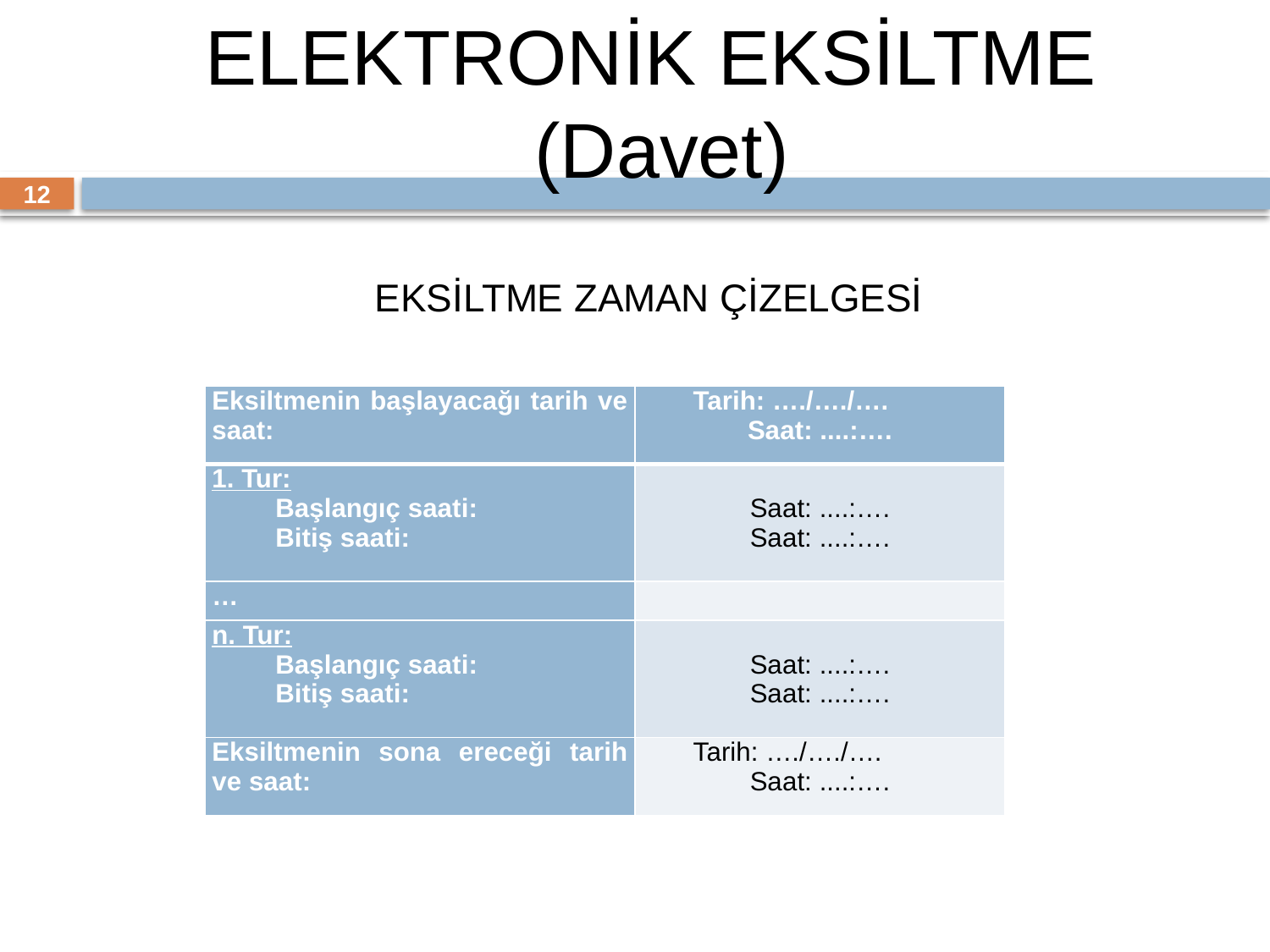

# ELEKTRONİK EKSİLTME (Davet)
EKSİLTME ZAMAN ÇİZELGESİ
12
| Eksiltmenin başlayacağı tarih ve saat: | Tarih: …./…./…. Saat: ....:…. |
| --- | --- |
| 1. Tur: Başlangıç saati: Bitiş saati: | Saat: ....:…. Saat: ....:…. |
| … |  |
| n. Tur: Başlangıç saati: Bitiş saati: | Saat: ....:…. Saat: ....:…. |
| Eksiltmenin sona ereceği tarih ve saat: | Tarih: …./…./…. Saat: ....:…. |